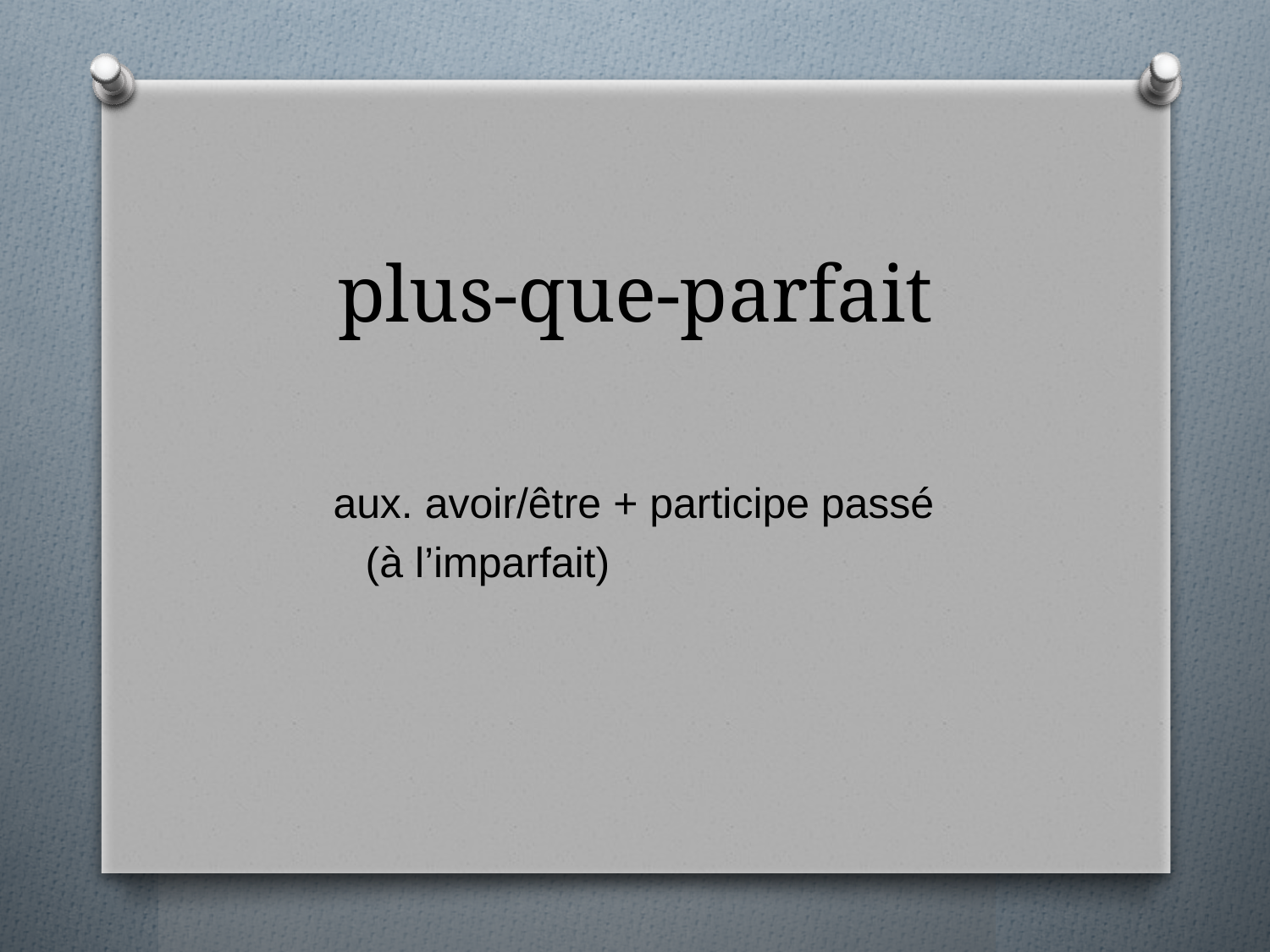

# plus-que-parfait

aux. avoir/être + participe passé
	         (à l’imparfait)